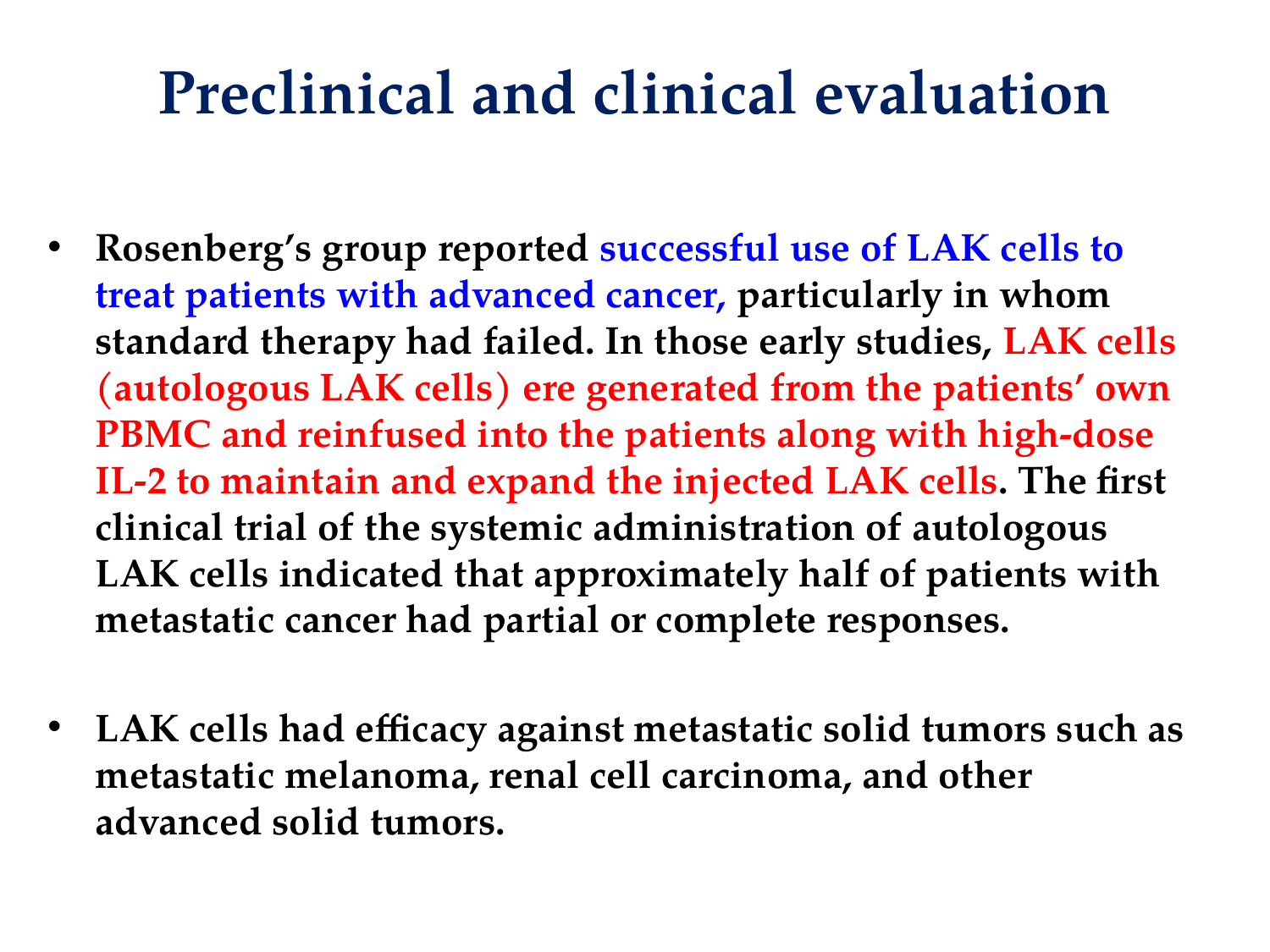

Preclinical and clinical evaluation
Rosenberg’s group reported successful use of LAK cells to treat patients with advanced cancer, particularly in whom standard therapy had failed. In those early studies, LAK cells (autologous LAK cells) ere generated from the patients’ own PBMC and reinfused into the patients along with high-dose IL-2 to maintain and expand the injected LAK cells. The first clinical trial of the systemic administration of autologous LAK cells indicated that approximately half of patients with metastatic cancer had partial or complete responses.

LAK cells had efficacy against metastatic solid tumors such as metastatic melanoma, renal cell carcinoma, and other advanced solid tumors.